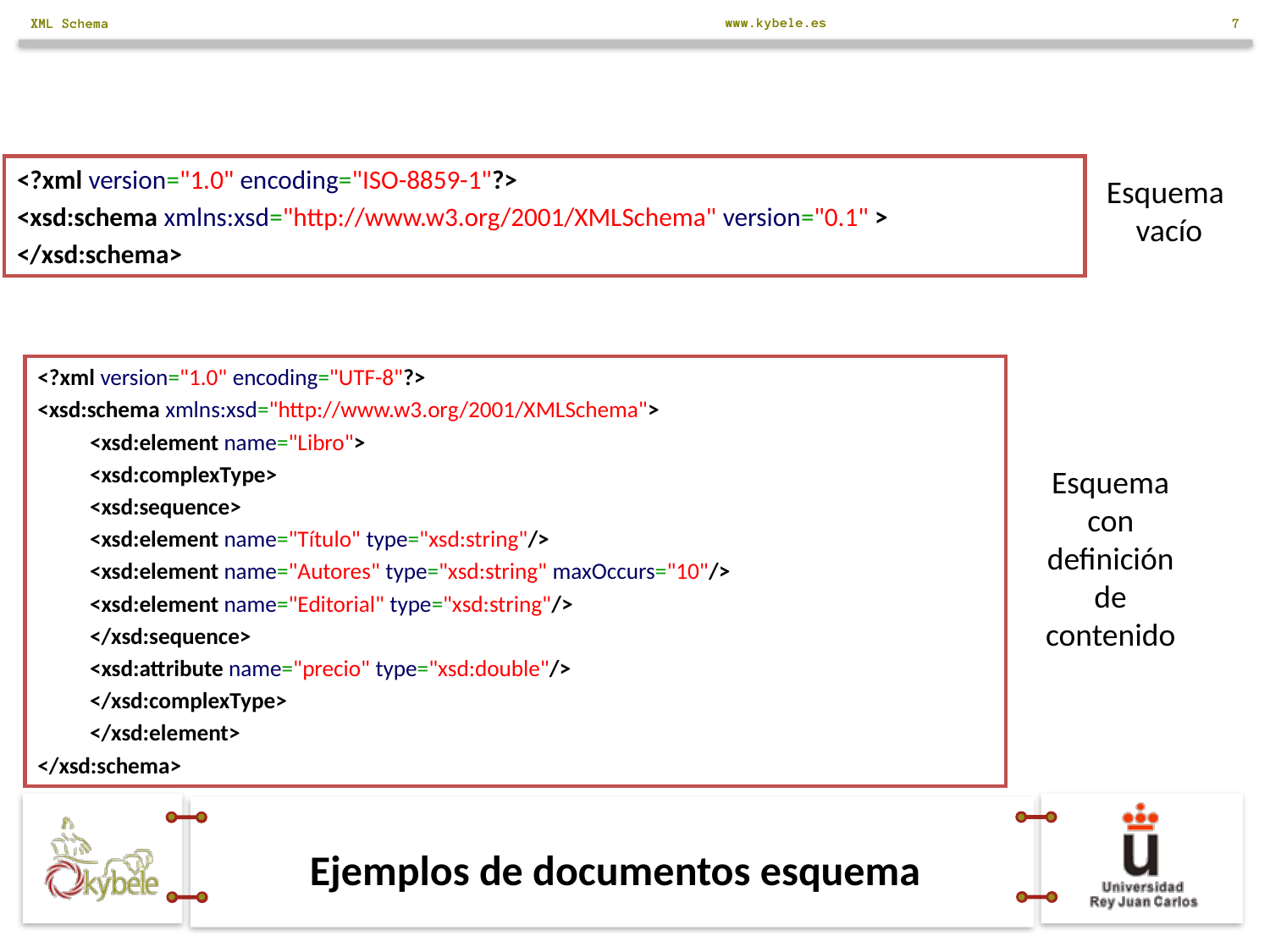

XML Schema
7
<?xml version="1.0" encoding="ISO-8859-1"?>
<xsd:schema xmlns:xsd="http://www.w3.org/2001/XMLSchema" version="0.1" >
</xsd:schema>
Esquema
vacío
<?xml version="1.0" encoding="UTF-8"?>
<xsd:schema xmlns:xsd="http://www.w3.org/2001/XMLSchema">
	<xsd:element name="Libro">
		<xsd:complexType>
			<xsd:sequence>
				<xsd:element name="Título" type="xsd:string"/>
				<xsd:element name="Autores" type="xsd:string" maxOccurs="10"/>
				<xsd:element name="Editorial" type="xsd:string"/>
			</xsd:sequence>
			<xsd:attribute name="precio" type="xsd:double"/>
 		</xsd:complexType>
	</xsd:element>
</xsd:schema>
Esquema con definición de contenido
# Ejemplos de documentos esquema